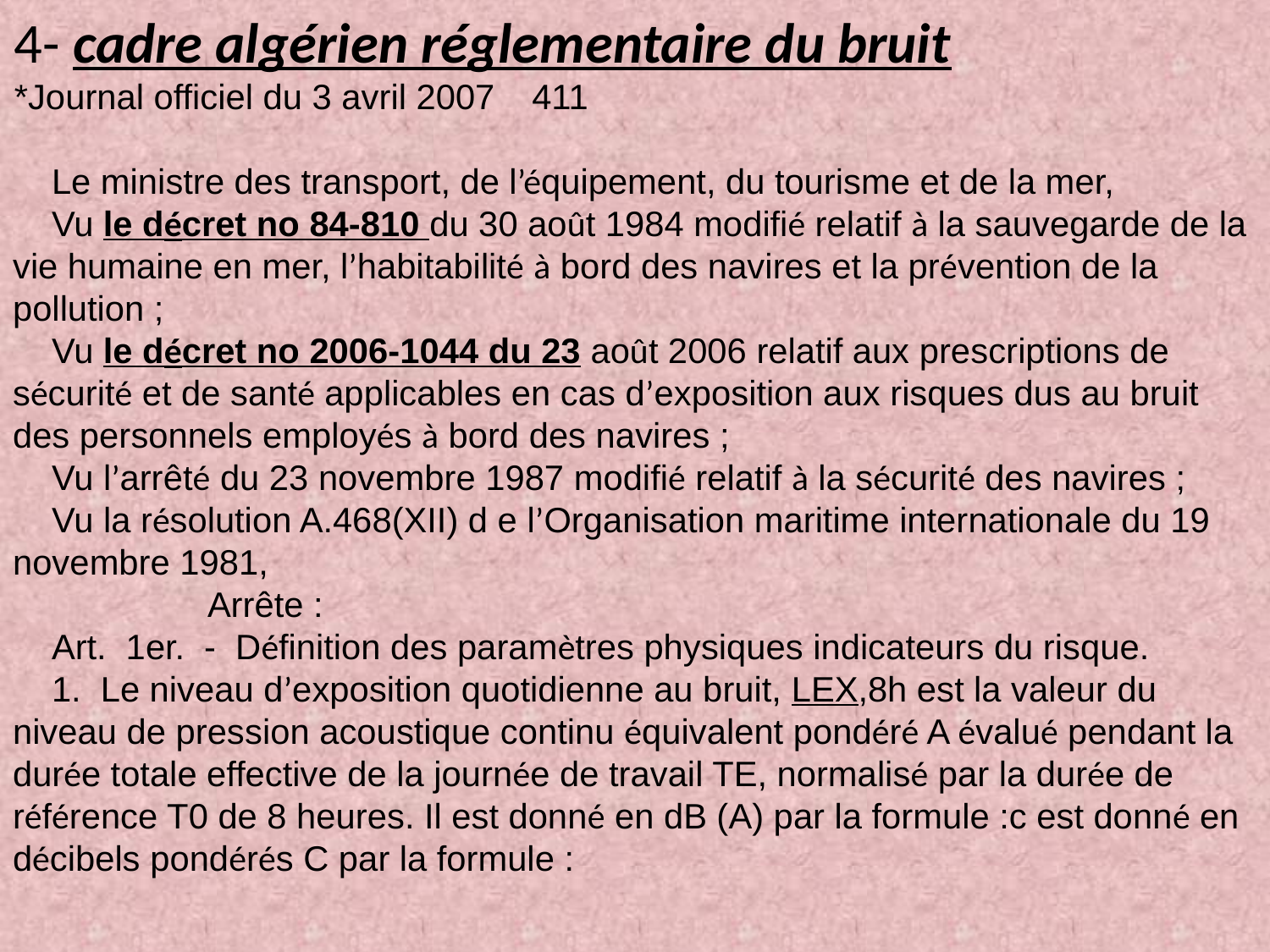

4- cadre algérien réglementaire du bruit
*Journal officiel du 3 avril 2007 	 411
    Le ministre des transport, de l’équipement, du tourisme et de la mer,
    Vu le décret no 84-810 du 30 août 1984 modifié relatif à la sauvegarde de la vie humaine en mer, l’habitabilité à bord des navires et la prévention de la pollution ;
    Vu le décret no 2006-1044 du 23 août 2006 relatif aux prescriptions de sécurité et de santé applicables en cas d’exposition aux risques dus au bruit des personnels employés à bord des navires ;
    Vu l’arrêté du 23 novembre 1987 modifié relatif à la sécurité des navires ;
    Vu la résolution A.468(XII) d e l’Organisation maritime internationale du 19 novembre 1981,
                    Arrête :
    Art.  1er.  -  Définition des paramètres physiques indicateurs du risque.
    1.  Le niveau d’exposition quotidienne au bruit, LEX,8h est la valeur du niveau de pression acoustique continu équivalent pondéré A évalué pendant la durée totale effective de la journée de travail TE, normalisé par la durée de référence T0 de 8 heures. Il est donné en dB (A) par la formule :c est donné en décibels pondérés C par la formule :